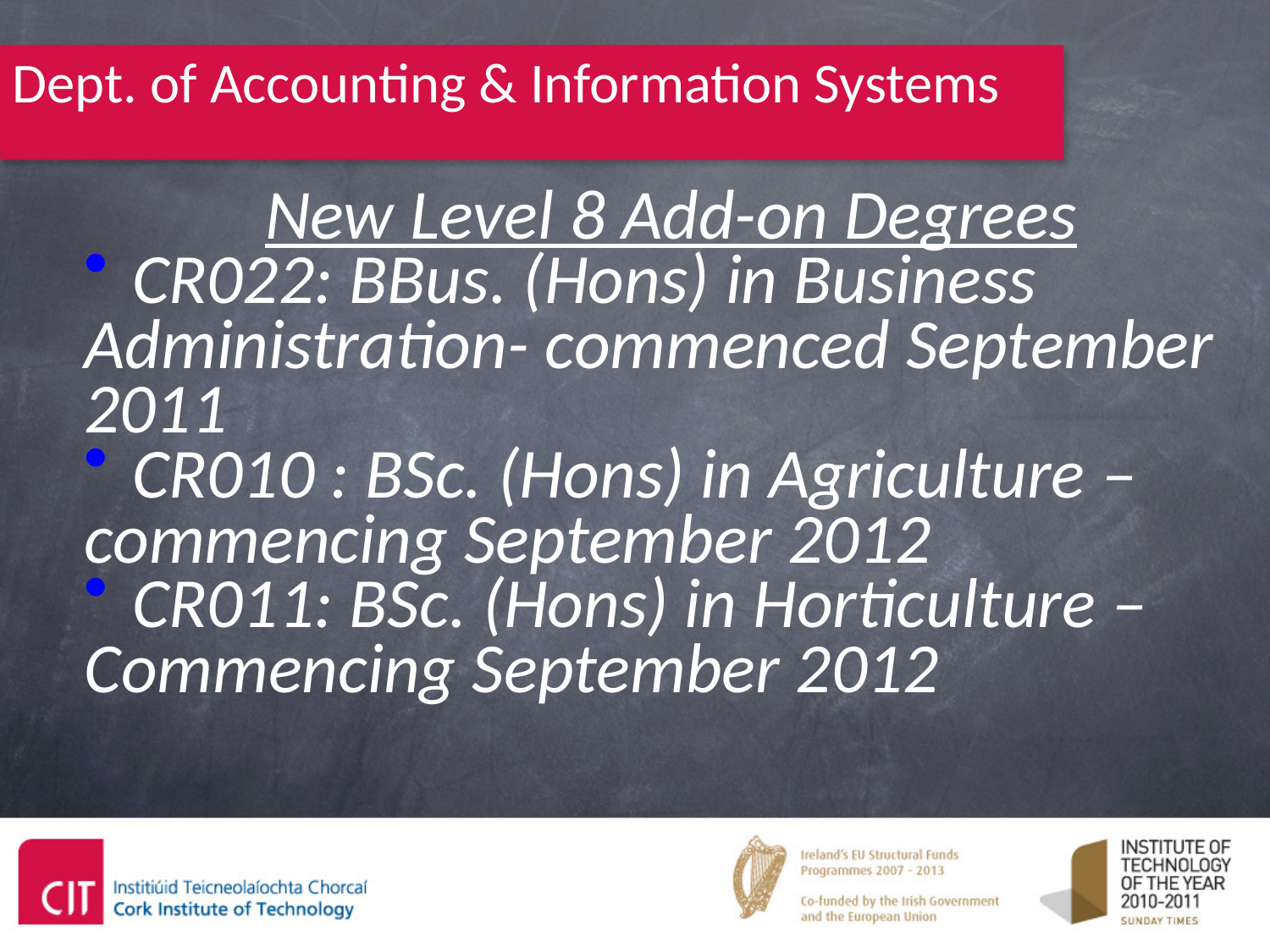

Dept. of Accounting & Information Systems
New Level 8 Add-on Degrees
CR022: BBus. (Hons) in Business
Administration- commenced September
2011
CR010 : BSc. (Hons) in Agriculture –
commencing September 2012
CR011: BSc. (Hons) in Horticulture –
Commencing September 2012